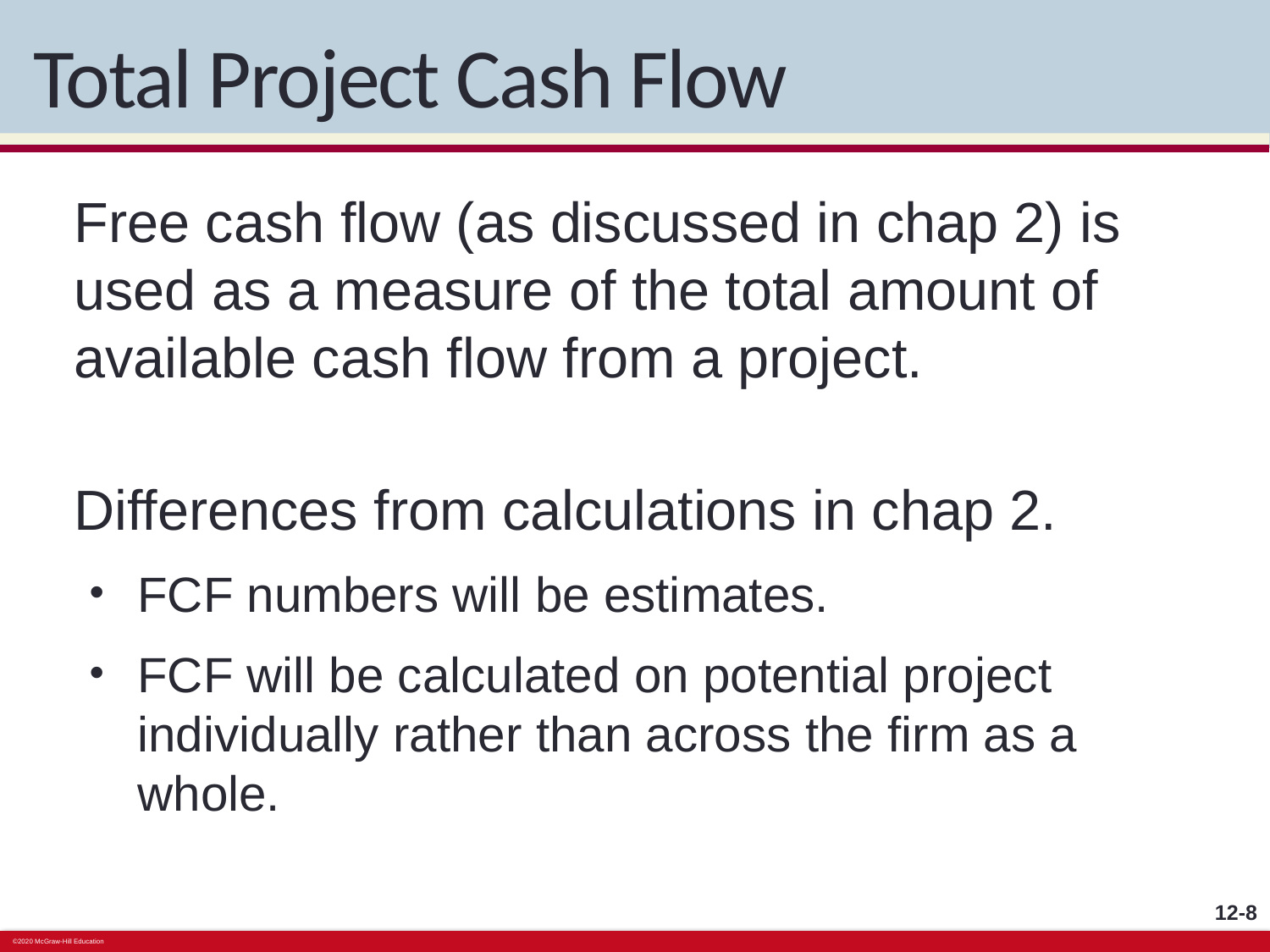

# Total Project Cash Flow
Free cash flow (as discussed in chap 2) is used as a measure of the total amount of available cash flow from a project.
Differences from calculations in chap 2.
FCF numbers will be estimates.
FCF will be calculated on potential project individually rather than across the firm as a whole.